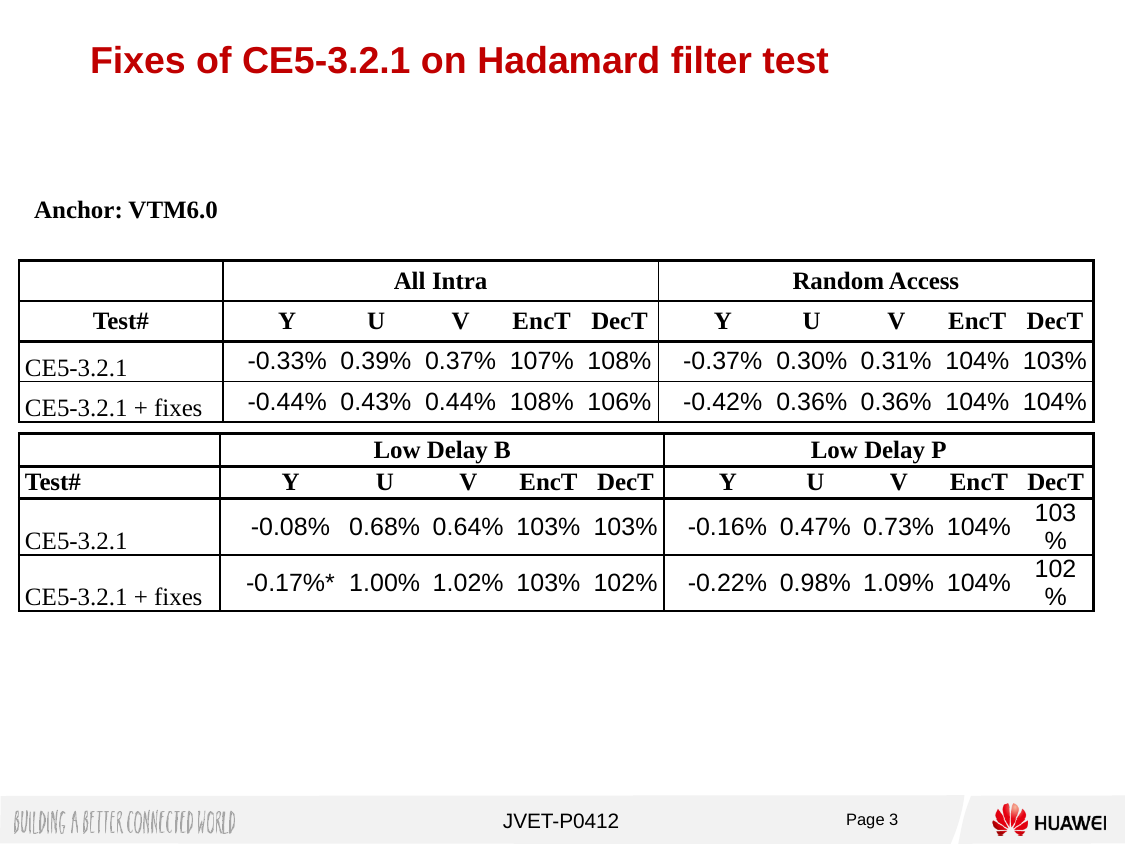

Fixes of CE5-3.2.1 on Hadamard filter test
Anchor: VTM6.0

|  | All Intra |  |  |  |  |  | Random Access |  |  |  |  |  |
| --- | --- | --- | --- | --- | --- | --- | --- | --- | --- | --- | --- | --- |
| Test# |  | Y | U | V | EncT | DecT |  | Y | U | V | EncT | DecT |
| CE5-3.2.1 |  | -0.33% | 0.39% | 0.37% | 107% | 108% |  | -0.37% | 0.30% | 0.31% | 104% | 103% |
| CE5-3.2.1 + fixes |  | -0.44% | 0.43% | 0.44% | 108% | 106% |  | -0.42% | 0.36% | 0.36% | 104% | 104% |
|  | Low Delay B |  |  |  |  |  | Low Delay P |  |  |  |  |  |
| --- | --- | --- | --- | --- | --- | --- | --- | --- | --- | --- | --- | --- |
| Test# |  | Y | U | V | EncT | DecT |  | Y | U | V | EncT | DecT |
| CE5-3.2.1 |  | -0.08% | 0.68% | 0.64% | 103% | 103% |  | -0.16% | 0.47% | 0.73% | 104% | 103% |
| CE5-3.2.1 + fixes |  | -0.17%\* | 1.00% | 1.02% | 103% | 102% |  | -0.22% | 0.98% | 1.09% | 104% | 102% |